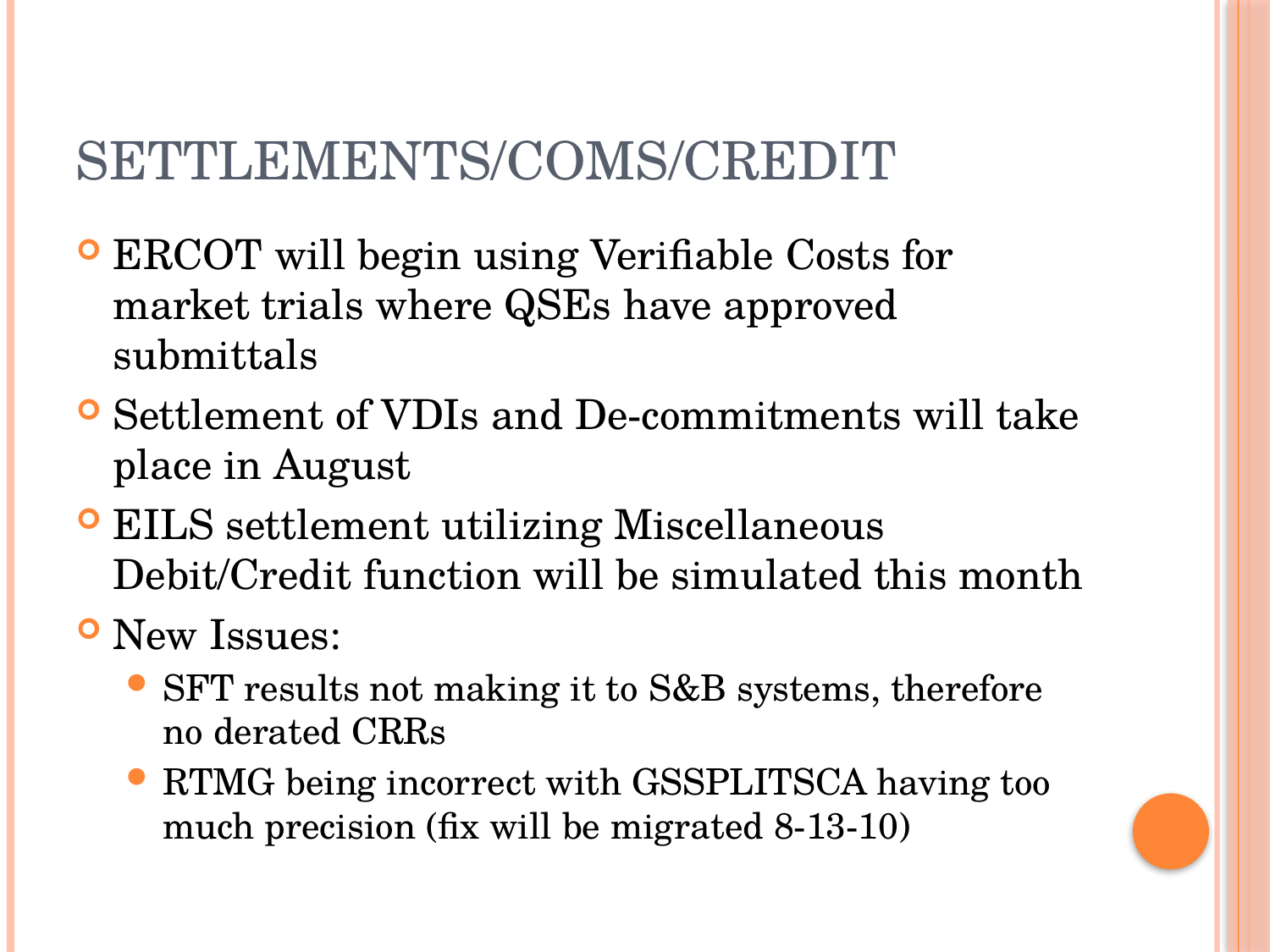

# Settlements/Coms/Credit
ERCOT will begin using Verifiable Costs for market trials where QSEs have approved submittals
Settlement of VDIs and De-commitments will take place in August
EILS settlement utilizing Miscellaneous Debit/Credit function will be simulated this month
New Issues:
SFT results not making it to S&B systems, therefore no derated CRRs
RTMG being incorrect with GSSPLITSCA having too much precision (fix will be migrated 8-13-10)